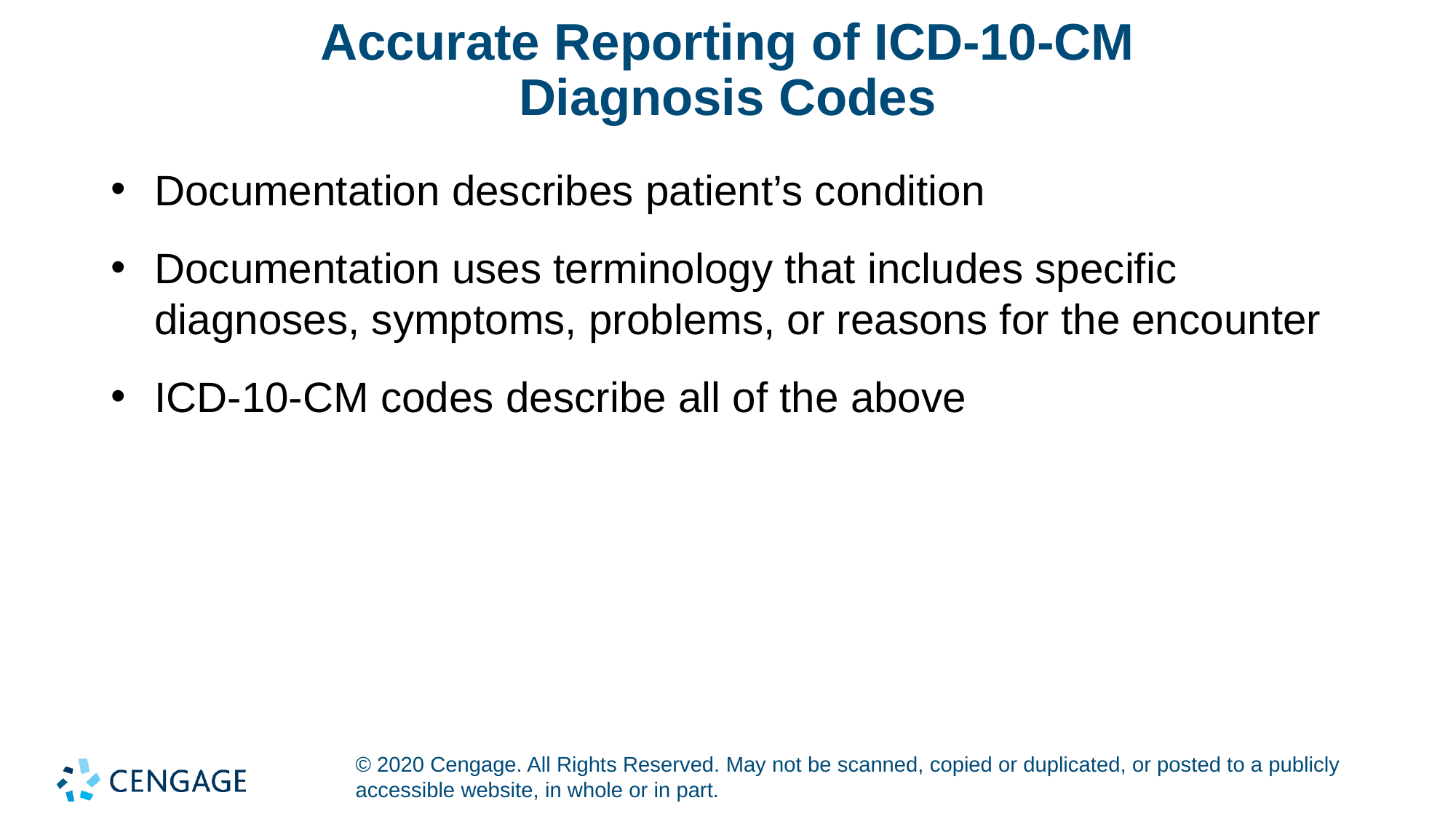

# Accurate Reporting of ICD-10-CM Diagnosis Codes
Documentation describes patient’s condition
Documentation uses terminology that includes specific diagnoses, symptoms, problems, or reasons for the encounter
ICD-10-CM codes describe all of the above